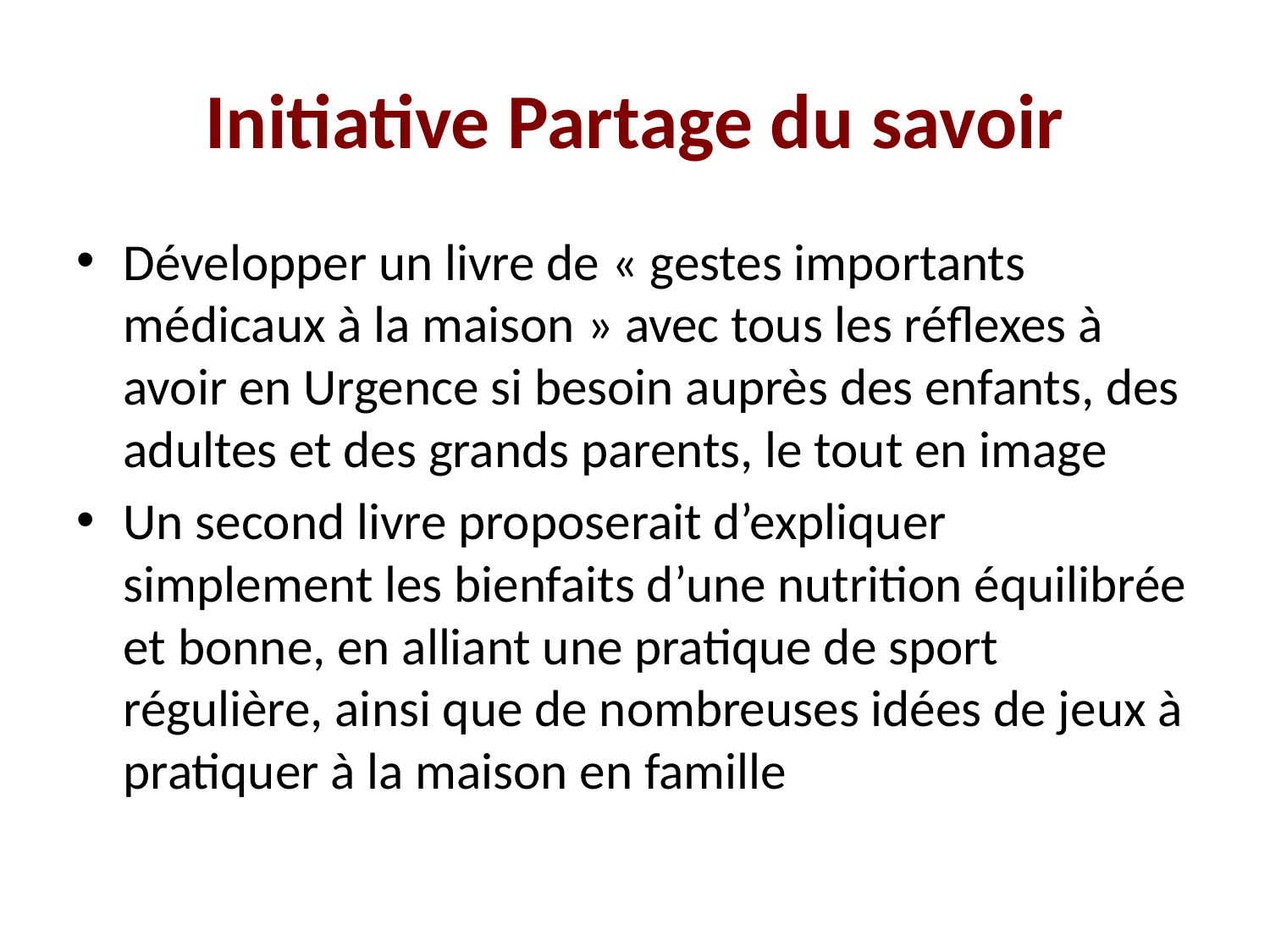

# Initiative Partage du savoir
Développer un livre de « gestes importants médicaux à la maison » avec tous les réflexes à avoir en Urgence si besoin auprès des enfants, des adultes et des grands parents, le tout en image
Un second livre proposerait d’expliquer simplement les bienfaits d’une nutrition équilibrée et bonne, en alliant une pratique de sport régulière, ainsi que de nombreuses idées de jeux à pratiquer à la maison en famille